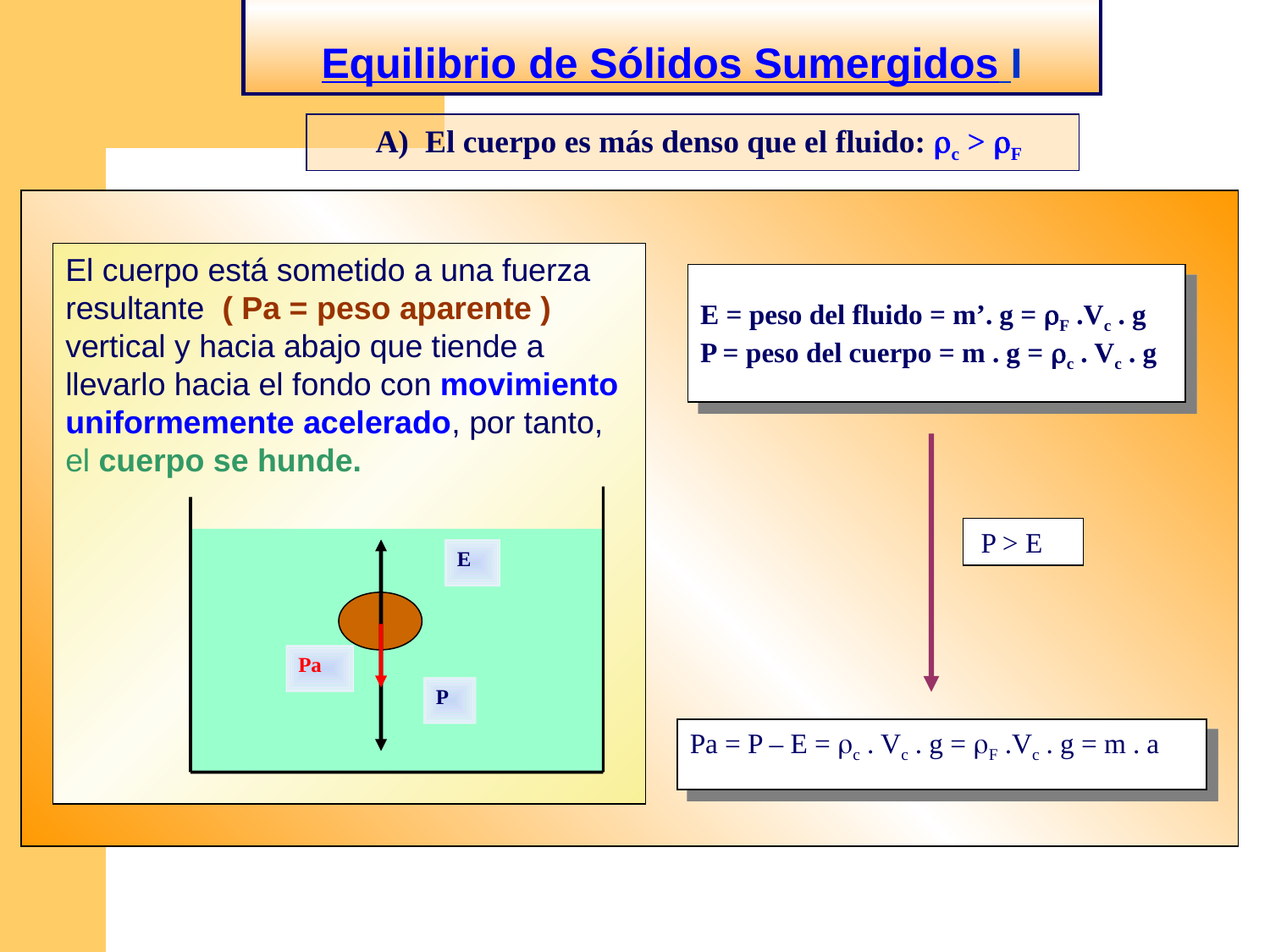

# Equilibrio de Sólidos Sumergidos I
       A)  El cuerpo es más denso que el fluido: ρc > ρF

El cuerpo está sometido a una fuerza resultante  ( Pa = peso aparente )  vertical y hacia abajo que tiende a llevarlo hacia el fondo con movimiento uniformemente acelerado, por tanto, el cuerpo se hunde.

E = peso del fluido = m’. g = ρF .Vc . g
P = peso del cuerpo = m . g = ρc . Vc . g

 P > E

E

Pa
P
Pa = P – E = ρc . Vc . g = ρF .Vc . g = m . a